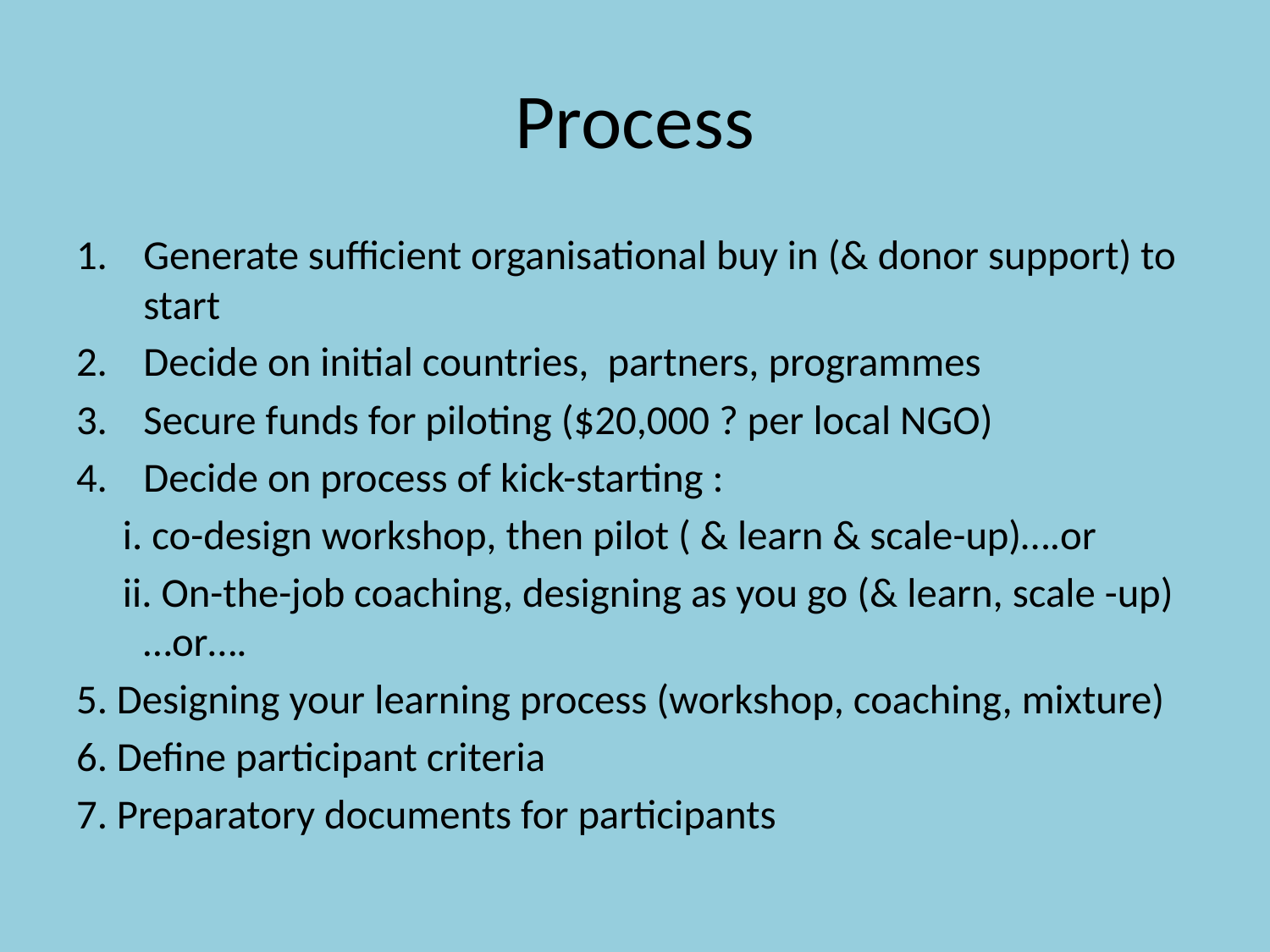

# Process
Generate sufficient organisational buy in (& donor support) to start
Decide on initial countries,  partners, programmes
Secure funds for piloting ($20,000 ? per local NGO)
Decide on process of kick-starting :
     i. co-design workshop, then pilot ( & learn & scale-up)….or
     ii. On-the-job coaching, designing as you go (& learn, scale -up)…or….
5. Designing your learning process (workshop, coaching, mixture)
6. Define participant criteria
7. Preparatory documents for participants